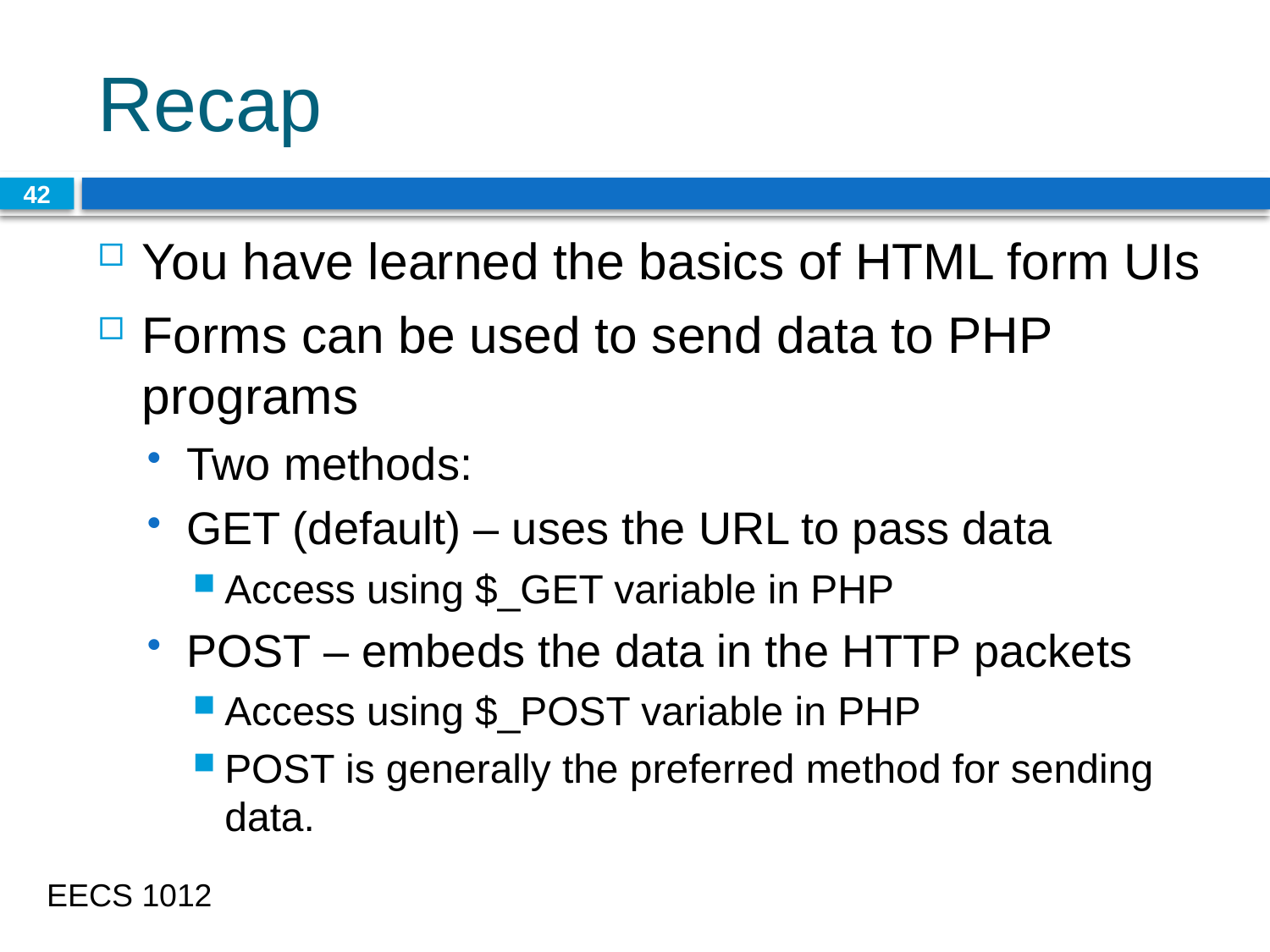

# Recap
42
You have learned the basics of HTML form UIs
Forms can be used to send data to PHP programs
Two methods:
GET (default) – uses the URL to pass data
Access using $_GET variable in PHP
POST – embeds the data in the HTTP packets
Access using $_POST variable in PHP
POST is generally the preferred method for sending data.

EECS 1012